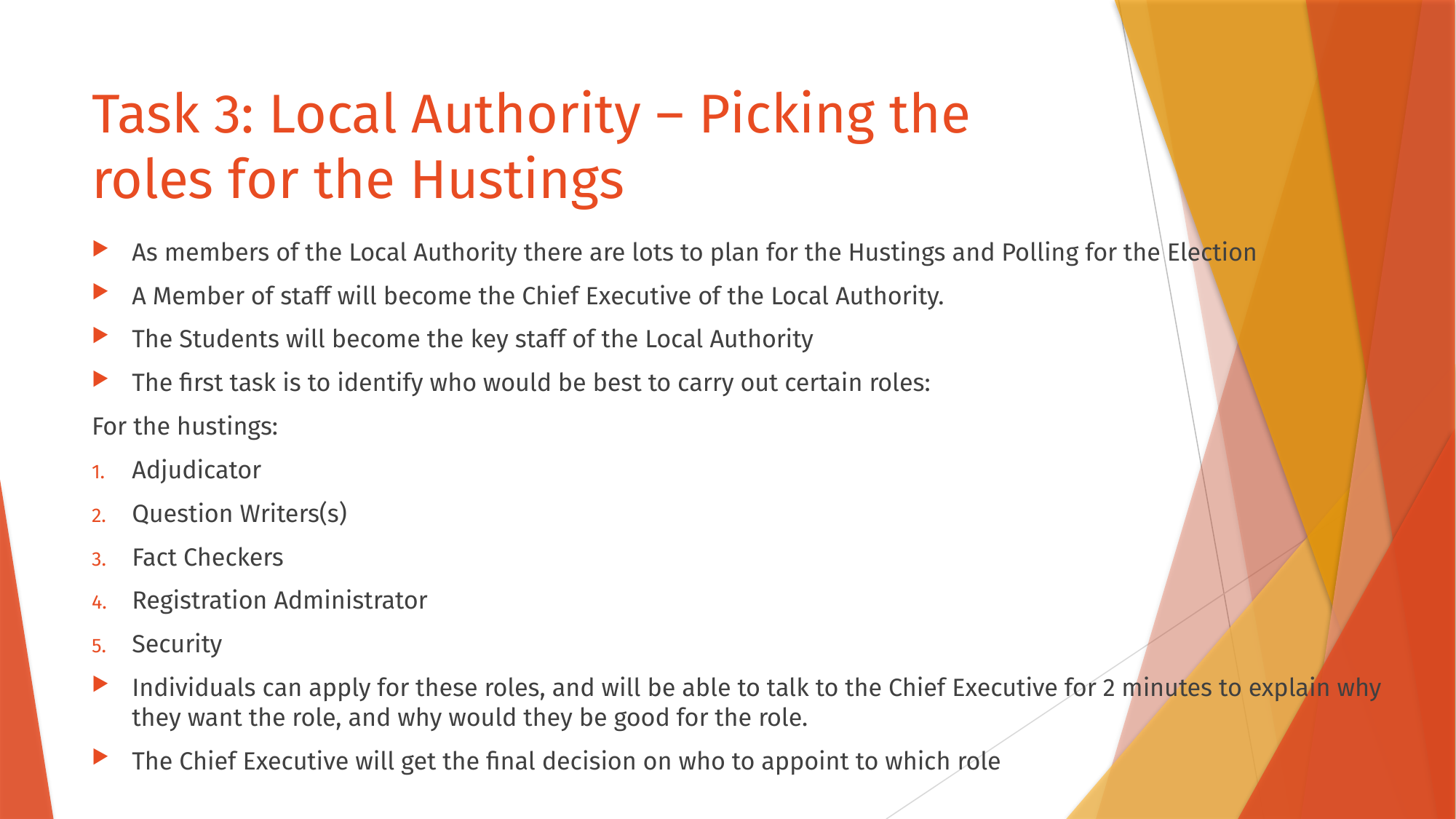

# Task 3: Local Authority – Picking the roles for the Hustings
As members of the Local Authority there are lots to plan for the Hustings and Polling for the Election
A Member of staff will become the Chief Executive of the Local Authority.
The Students will become the key staff of the Local Authority
The first task is to identify who would be best to carry out certain roles:
For the hustings:
Adjudicator
Question Writers(s)
Fact Checkers
Registration Administrator
Security
Individuals can apply for these roles, and will be able to talk to the Chief Executive for 2 minutes to explain why they want the role, and why would they be good for the role.
The Chief Executive will get the final decision on who to appoint to which role